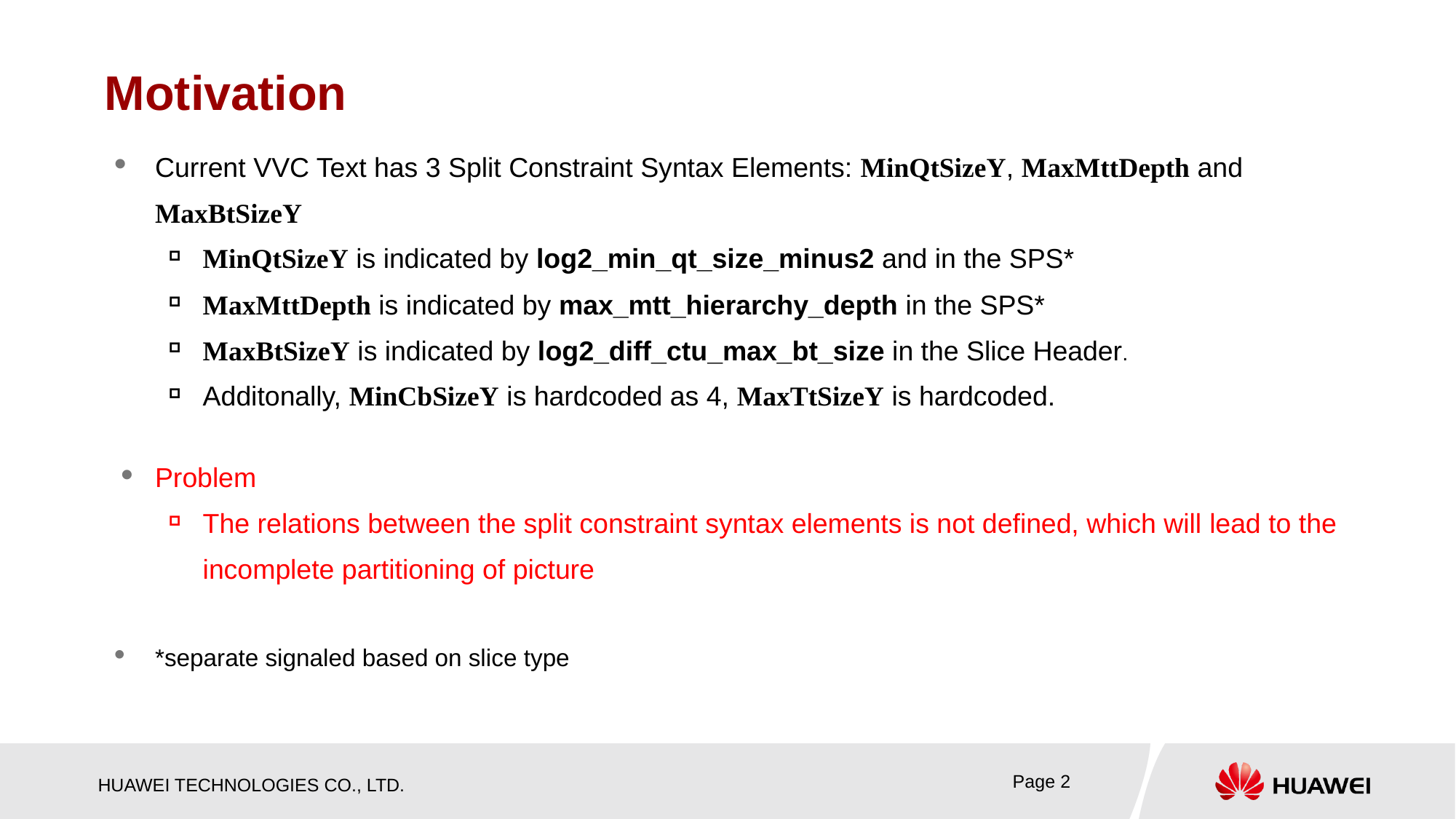

# Motivation
Current VVC Text has 3 Split Constraint Syntax Elements: MinQtSizeY, MaxMttDepth and MaxBtSizeY
MinQtSizeY is indicated by log2_min_qt_size_minus2 and in the SPS*
MaxMttDepth is indicated by max_mtt_hierarchy_depth in the SPS*
MaxBtSizeY is indicated by log2_diff_ctu_max_bt_size in the Slice Header.
Additonally, MinCbSizeY is hardcoded as 4, MaxTtSizeY is hardcoded.

Problem
The relations between the split constraint syntax elements is not defined, which will lead to the incomplete partitioning of picture

*separate signaled based on slice type